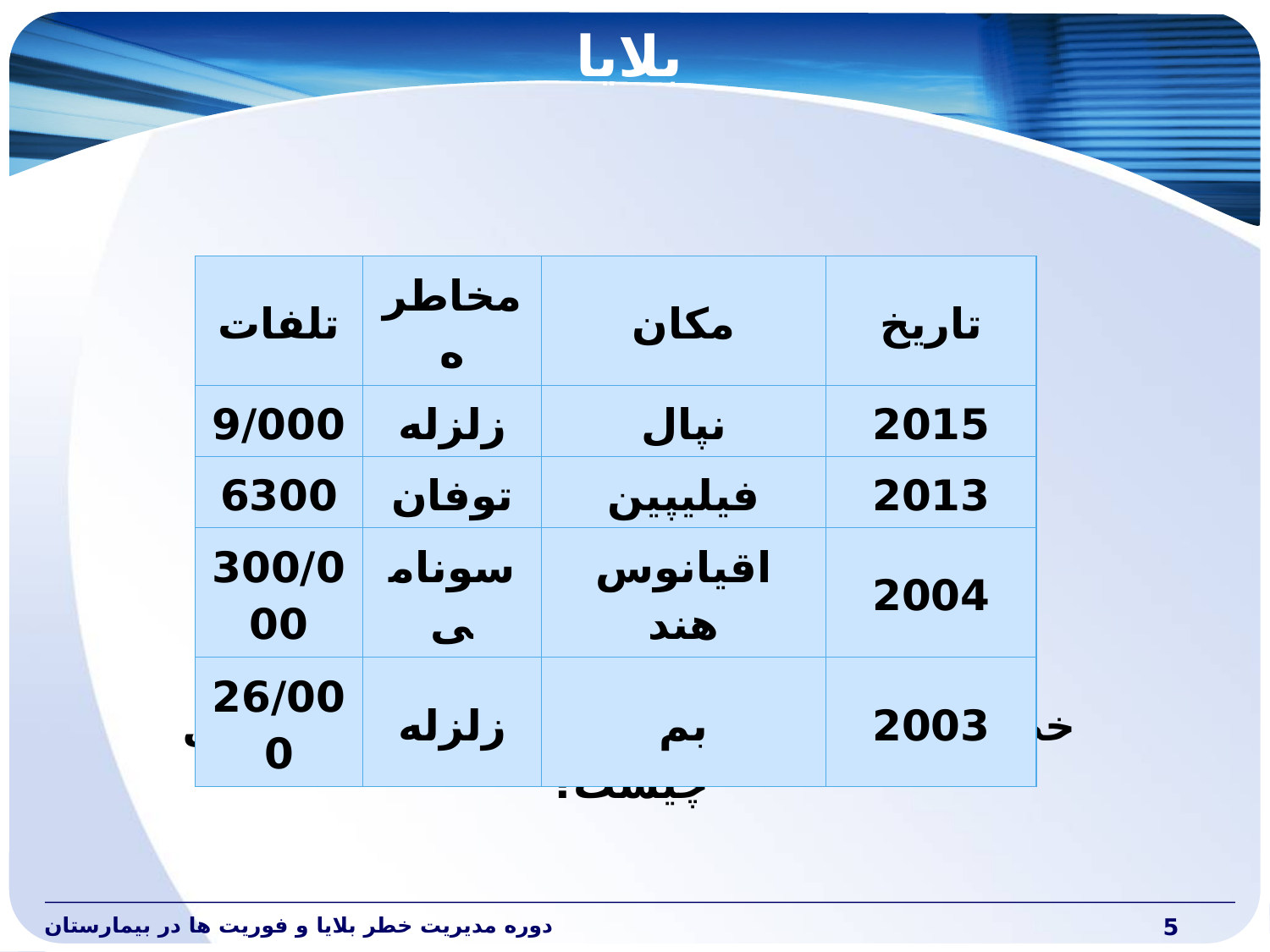

# بلایا
| تلفات | مخاطره | مکان | تاریخ |
| --- | --- | --- | --- |
| 9/000 | زلزله | نپال | 2015 |
| 6300 | توفان | فیلیپین | 2013 |
| 300/000 | سونامی | اقیانوس هند | 2004 |
| 26/000 | زلزله | بم | 2003 |
سؤال:
خصوصیت مشترک بلایای ذکر شده در جدول چیست؟
دوره مدیریت خطر بلایا و فوریت ها در بیمارستان
5